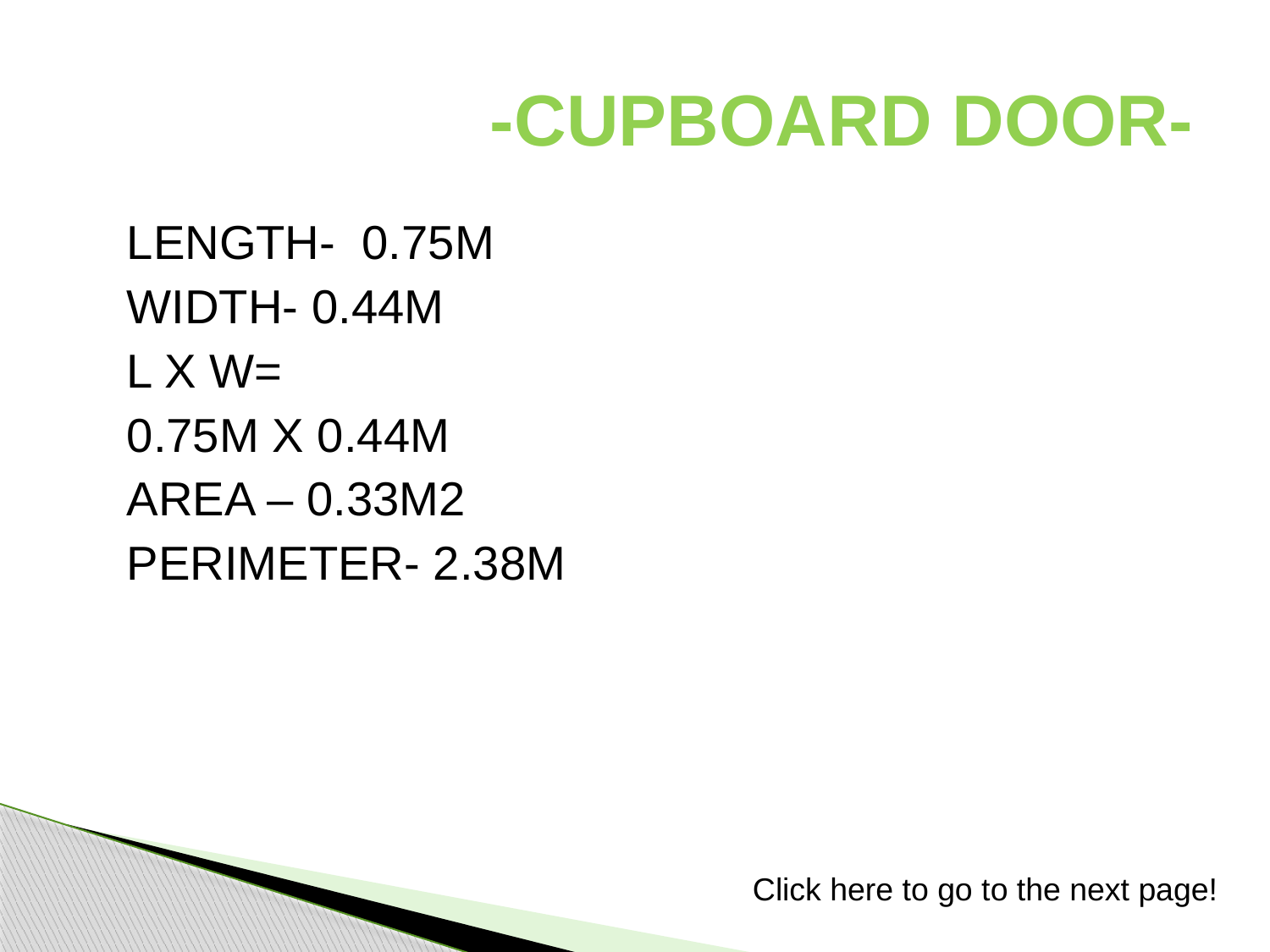

# -CUPBOARD DOOR-
	LENGTH-  0.75M
	WIDTH- 0.44M
	L X W=
	0.75M X 0.44M
	AREA – 0.33M2
	PERIMETER- 2.38M
Click here to go to the next page!